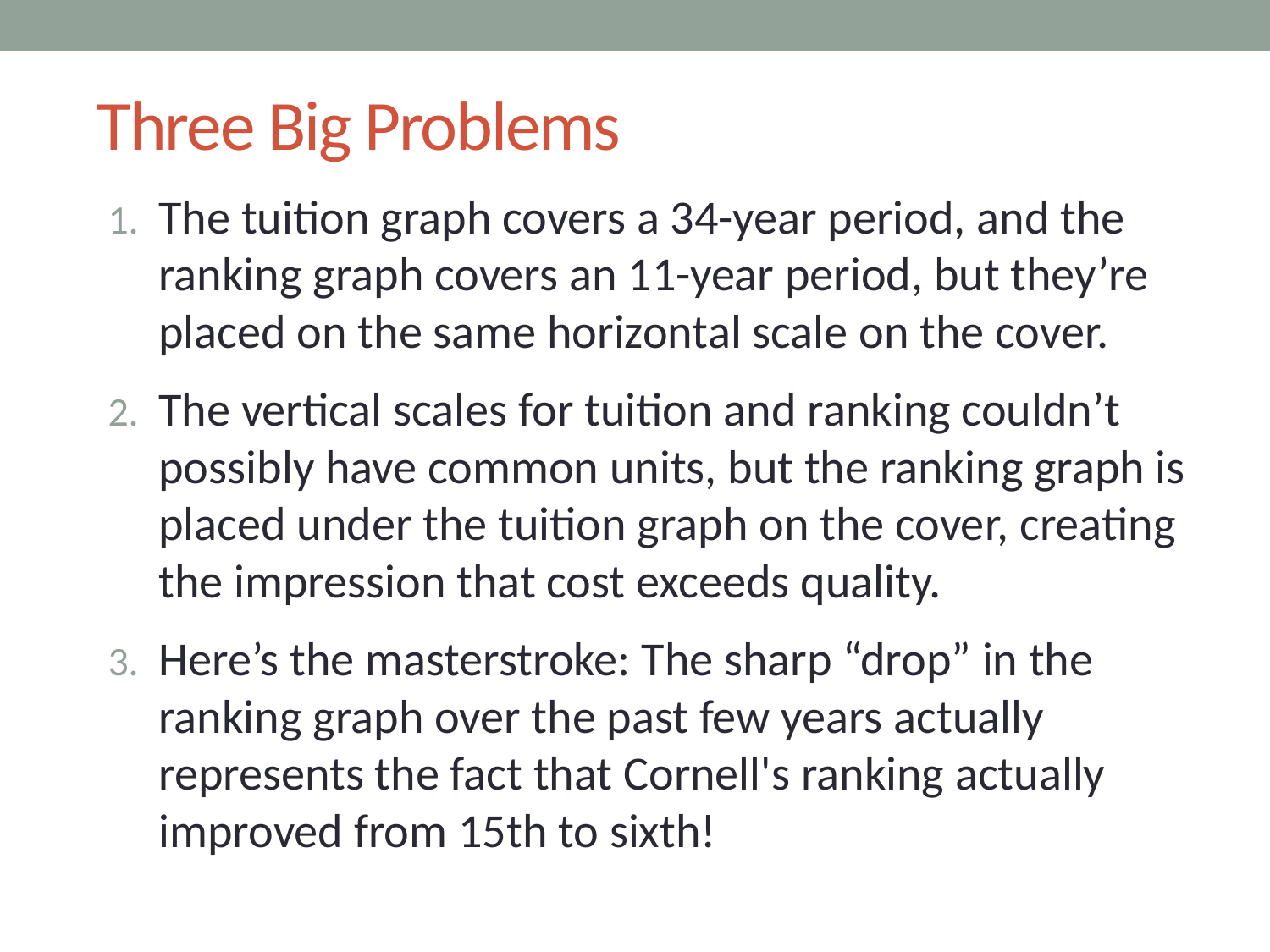

# Three Big Problems
The tuition graph covers a 34-year period, and the ranking graph covers an 11-year period, but they’re placed on the same horizontal scale on the cover.
The vertical scales for tuition and ranking couldn’t possibly have common units, but the ranking graph is placed under the tuition graph on the cover, creating
the impression that cost exceeds quality.
Here’s the masterstroke: The sharp “drop” in the ranking graph over the past few years actually represents the fact that Cornell's ranking actually improved from 15th to sixth!